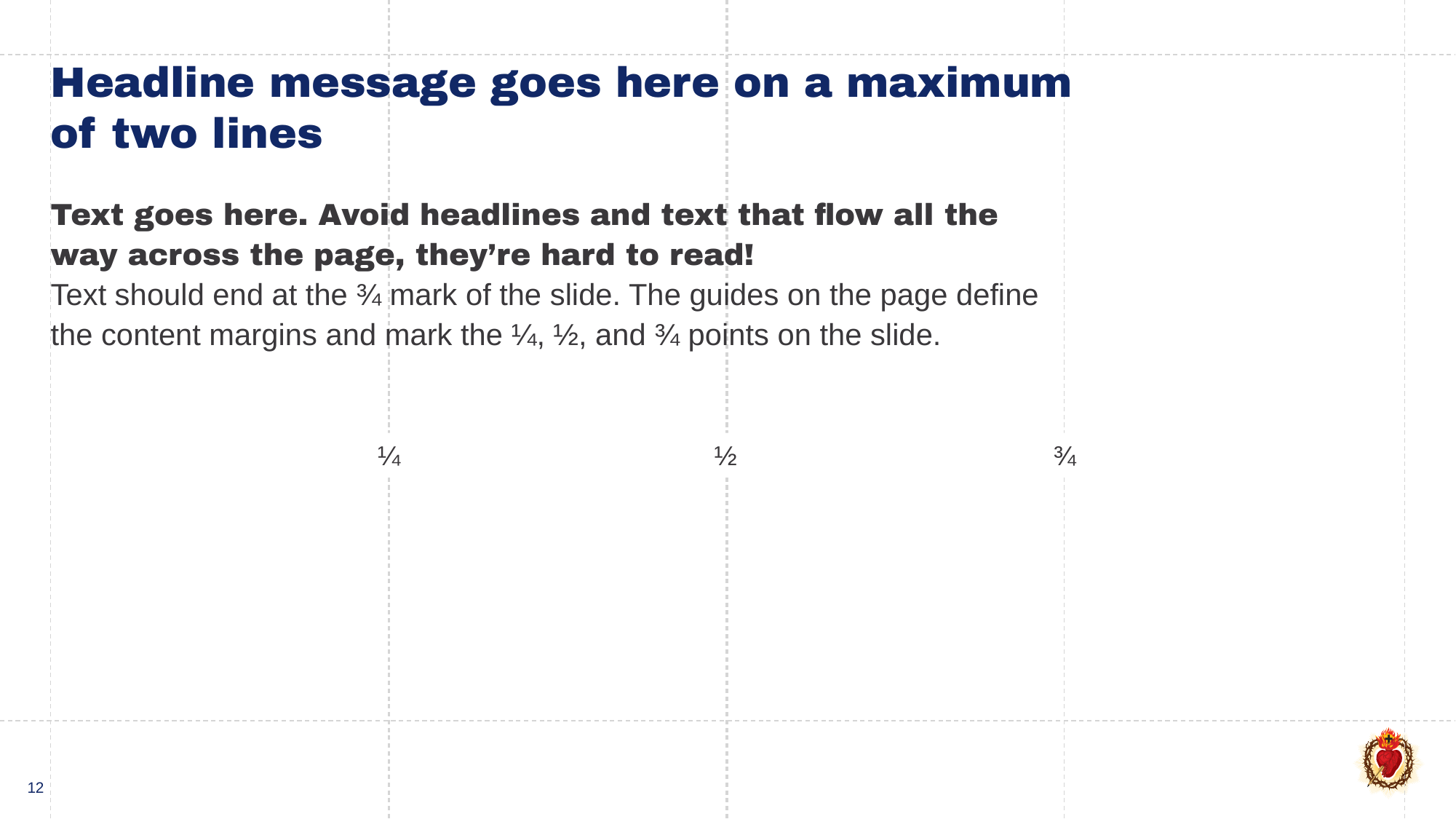

# Headline message goes here on a maximum of two lines
Text goes here. Avoid headlines and text that flow all the way across the page, they’re hard to read!
Text should end at the ¾ mark of the slide. The guides on the page define the content margins and mark the ¼, ½, and ¾ points on the slide.
¼
½
¾